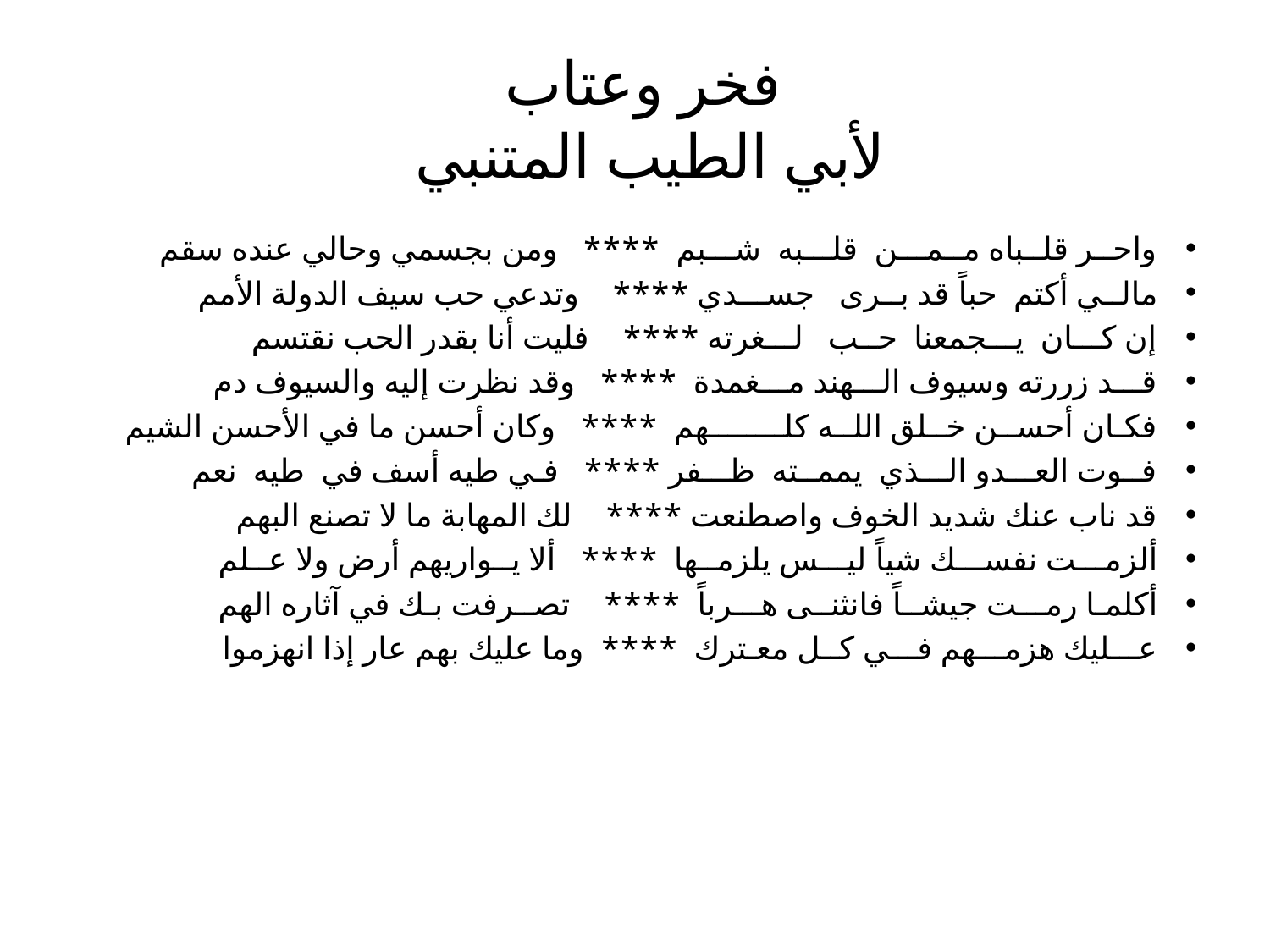

# فخر وعتاب لأبي الطيب المتنبي
واحــر قلــباه مــمـــن  قلـــبه  شـــبم  ****   ومن بجسمي وحالي عنده سقم
مالــي أكتم  حباً قد بــرى   جســـدي ****    وتدعي حب سيف الدولة الأمم
إن كـــان  يـــجمعنا  حــب   لـــغرته ****    فليت أنا بقدر الحب نقتسم
قـــد زررته وسيوف الـــهند مـــغمدة  ****   وقد نظرت إليه والسيوف دم
فكـان أحســن خــلق اللــه كلــــــــهم  ****   وكان أحسن ما في الأحسن الشيم
فــوت العـــدو الـــذي  يممــته  ظـــفر ****   فـي طيه أسف في  طيه  نعم
قد ناب عنك شديد الخوف واصطنعت ****    لك المهابة ما لا تصنع البهم
ألزمـــت نفســـك شياً ليـــس يلزمــها  ****   ألا يــواريهم أرض ولا عــلم
أكلمـا رمـــت جيشــاً فانثنــى هـــرباً  ****    تصــرفت بـك في آثاره الهم
عـــليك هزمـــهم فـــي كــل معـترك  ****  وما عليك بهم عار إذا انهزموا